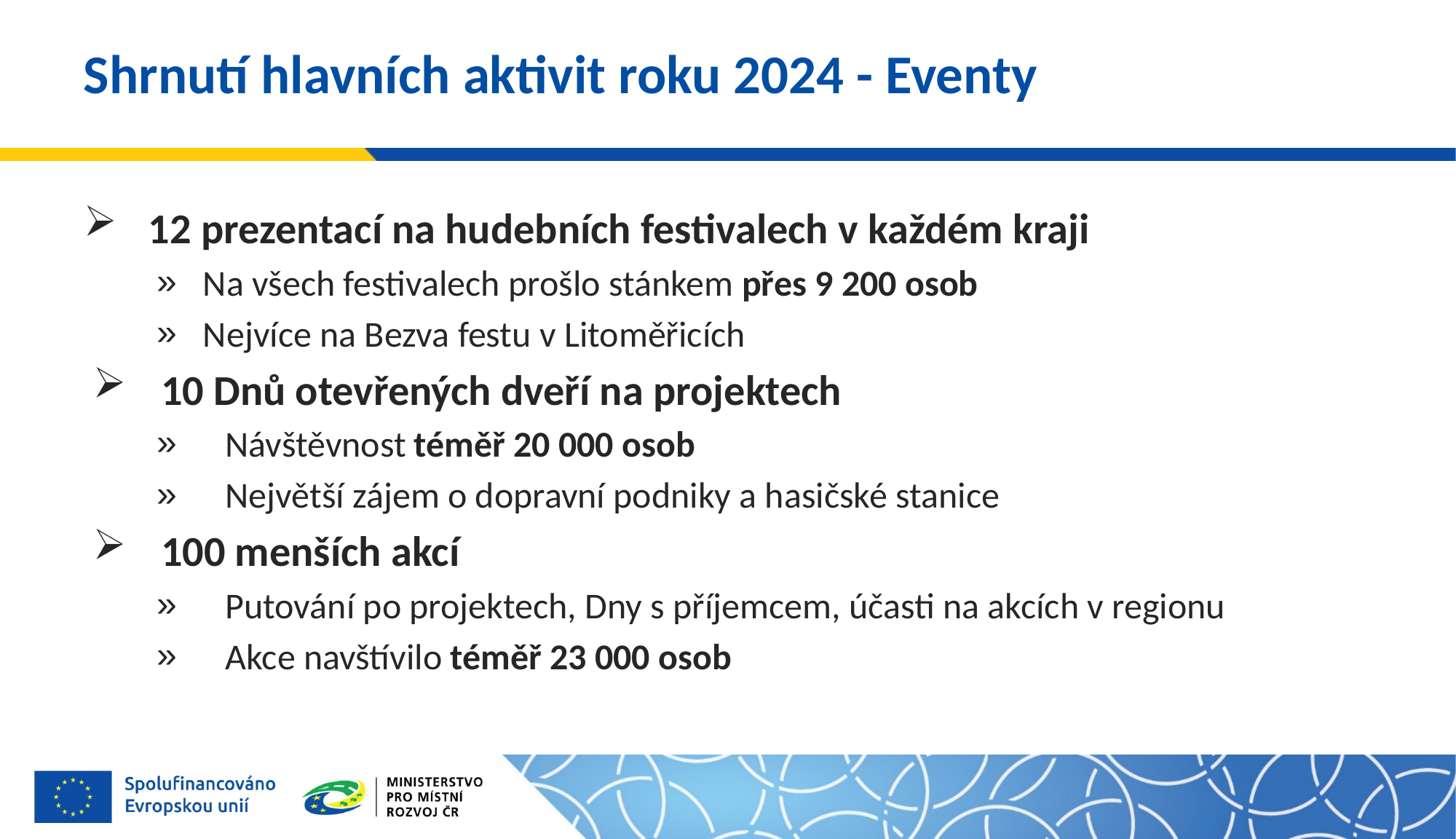

# Shrnutí hlavních aktivit roku 2024 - Eventy
 12 prezentací na hudebních festivalech v každém kraji
Na všech festivalech prošlo stánkem přes 9 200 osob
Nejvíce na Bezva festu v Litoměřicích
10 Dnů otevřených dveří na projektech
Návštěvnost téměř 20 000 osob
Největší zájem o dopravní podniky a hasičské stanice
100 menších akcí
Putování po projektech, Dny s příjemcem, účasti na akcích v regionu
Akce navštívilo téměř 23 000 osob